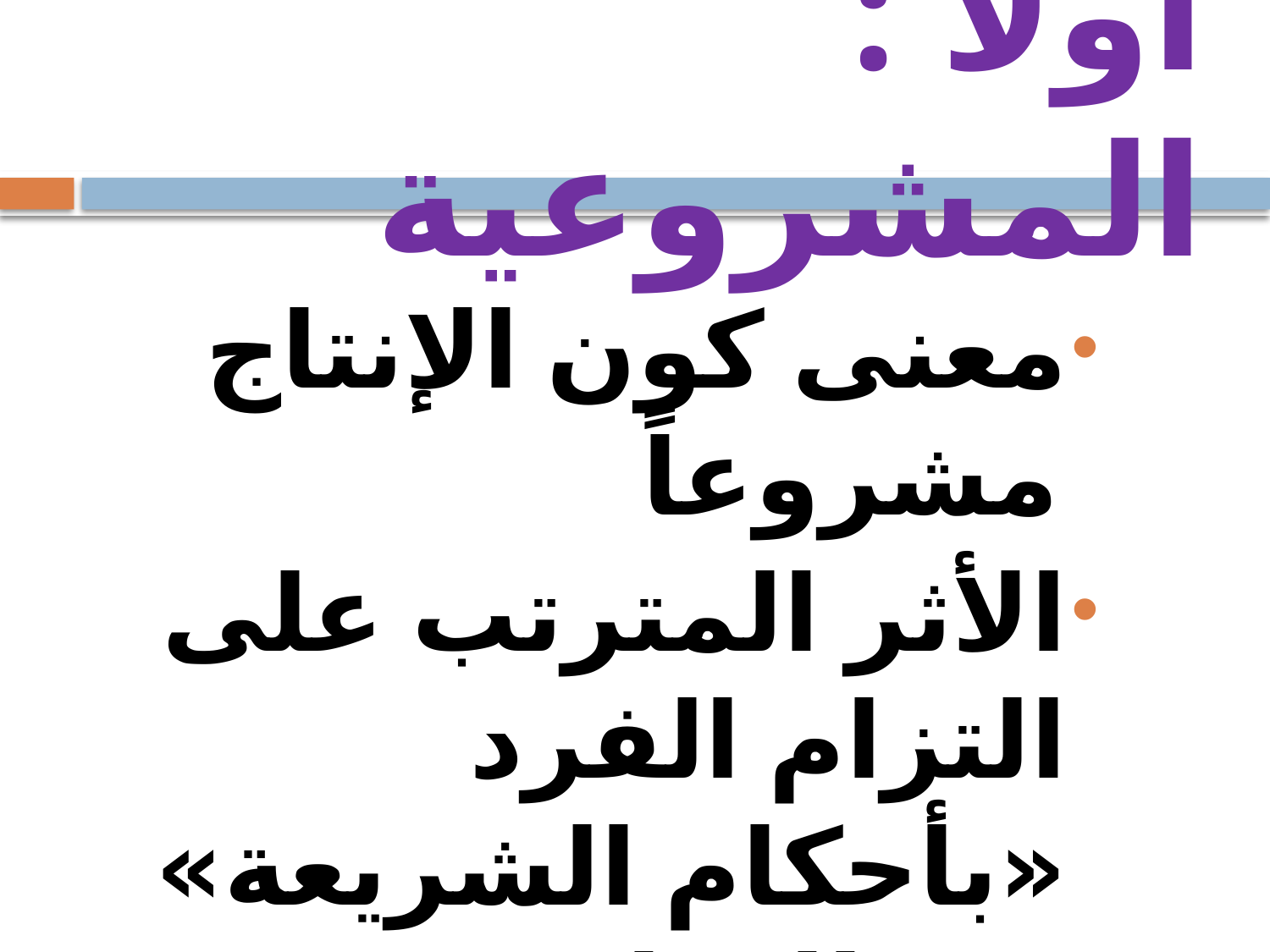

# أولاً : المشروعية
معنى كون الإنتاج مشروعاً
الأثر المترتب على التزام الفرد «بأحكام الشريعة» في الإنتاج